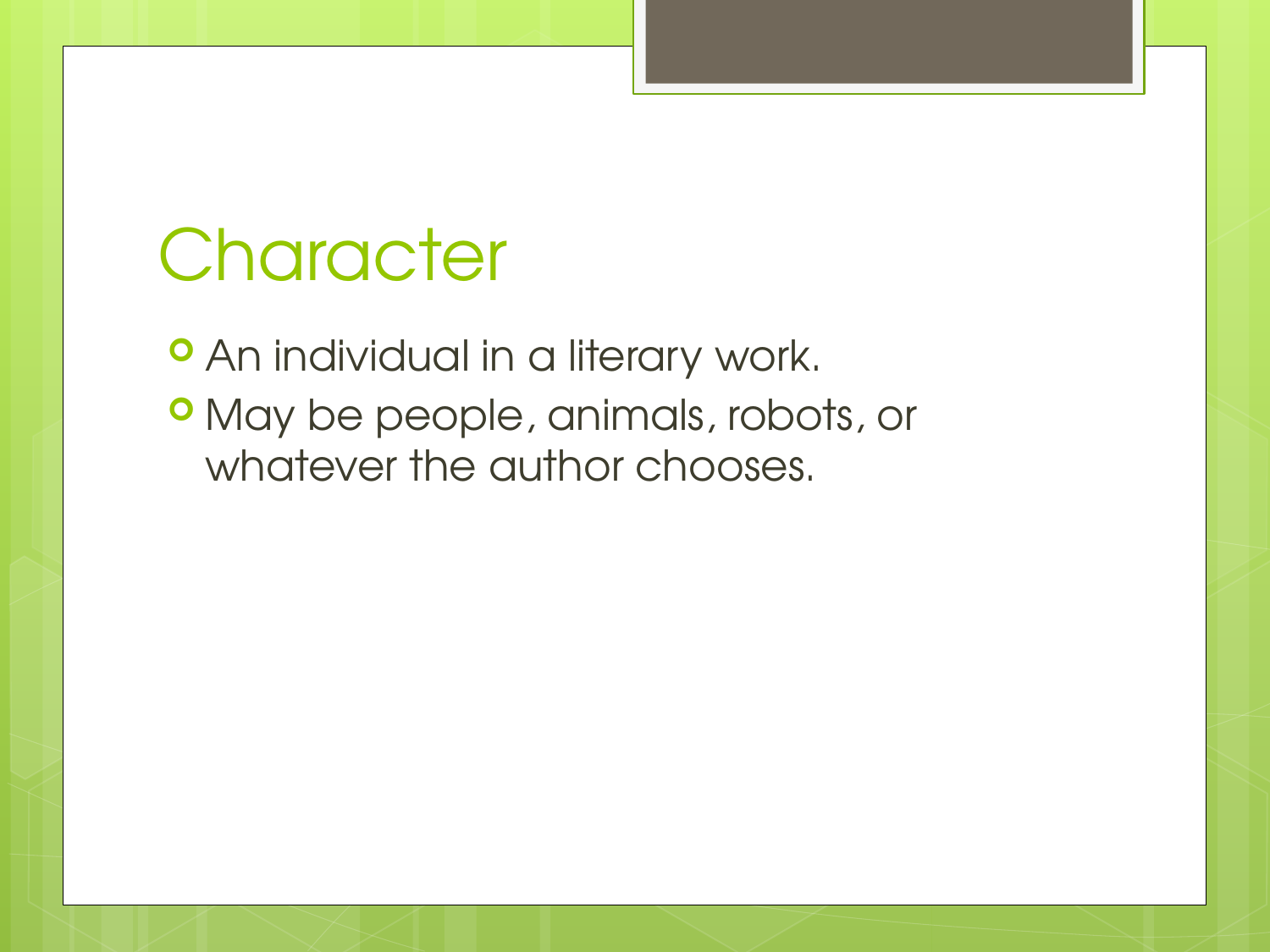

# Character
An individual in a literary work.
May be people, animals, robots, or whatever the author chooses.